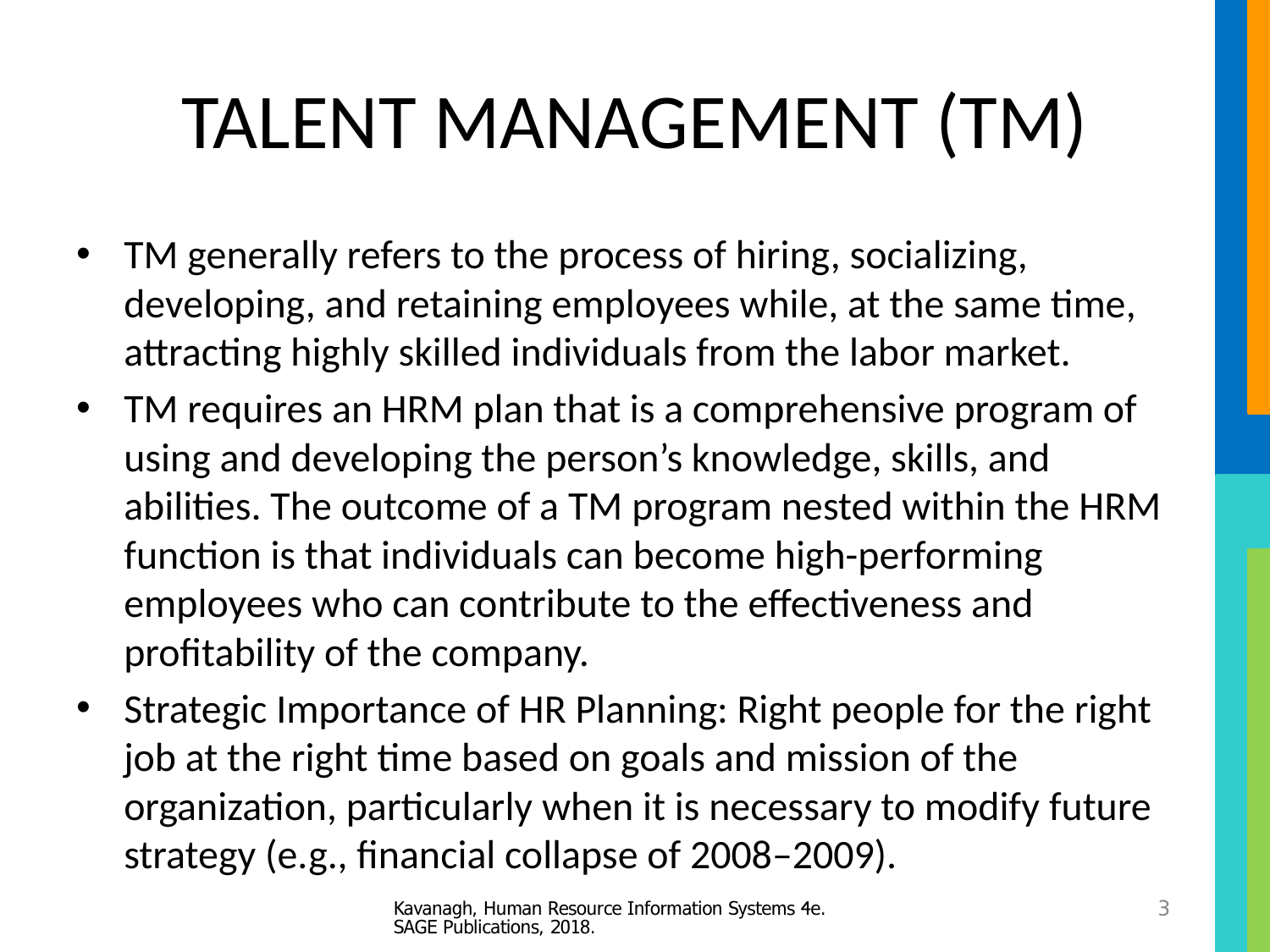

# TALENT MANAGEMENT (TM)
TM generally refers to the process of hiring, socializing, developing, and retaining employees while, at the same time, attracting highly skilled individuals from the labor market.
TM requires an HRM plan that is a comprehensive program of using and developing the person’s knowledge, skills, and abilities. The outcome of a TM program nested within the HRM function is that individuals can become high-performing employees who can contribute to the effectiveness and profitability of the company.
Strategic Importance of HR Planning: Right people for the right job at the right time based on goals and mission of the organization, particularly when it is necessary to modify future strategy (e.g., financial collapse of 2008–2009).
Kavanagh, Human Resource Information Systems 4e. SAGE Publications, 2018.
3